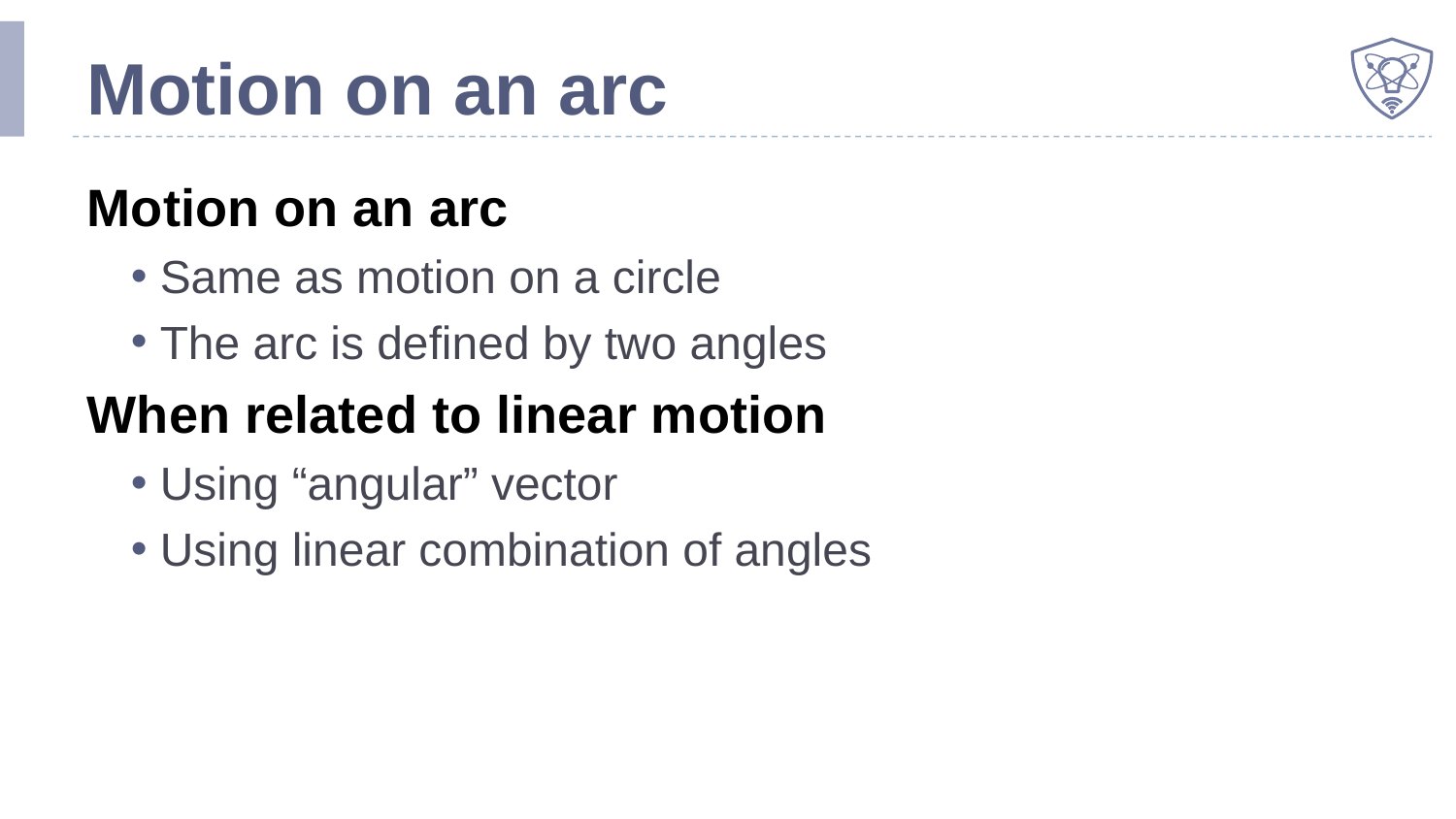

# Motion on an arc
Motion on an arc
Same as motion on a circle
The arc is defined by two angles
When related to linear motion
Using “angular” vector
Using linear combination of angles